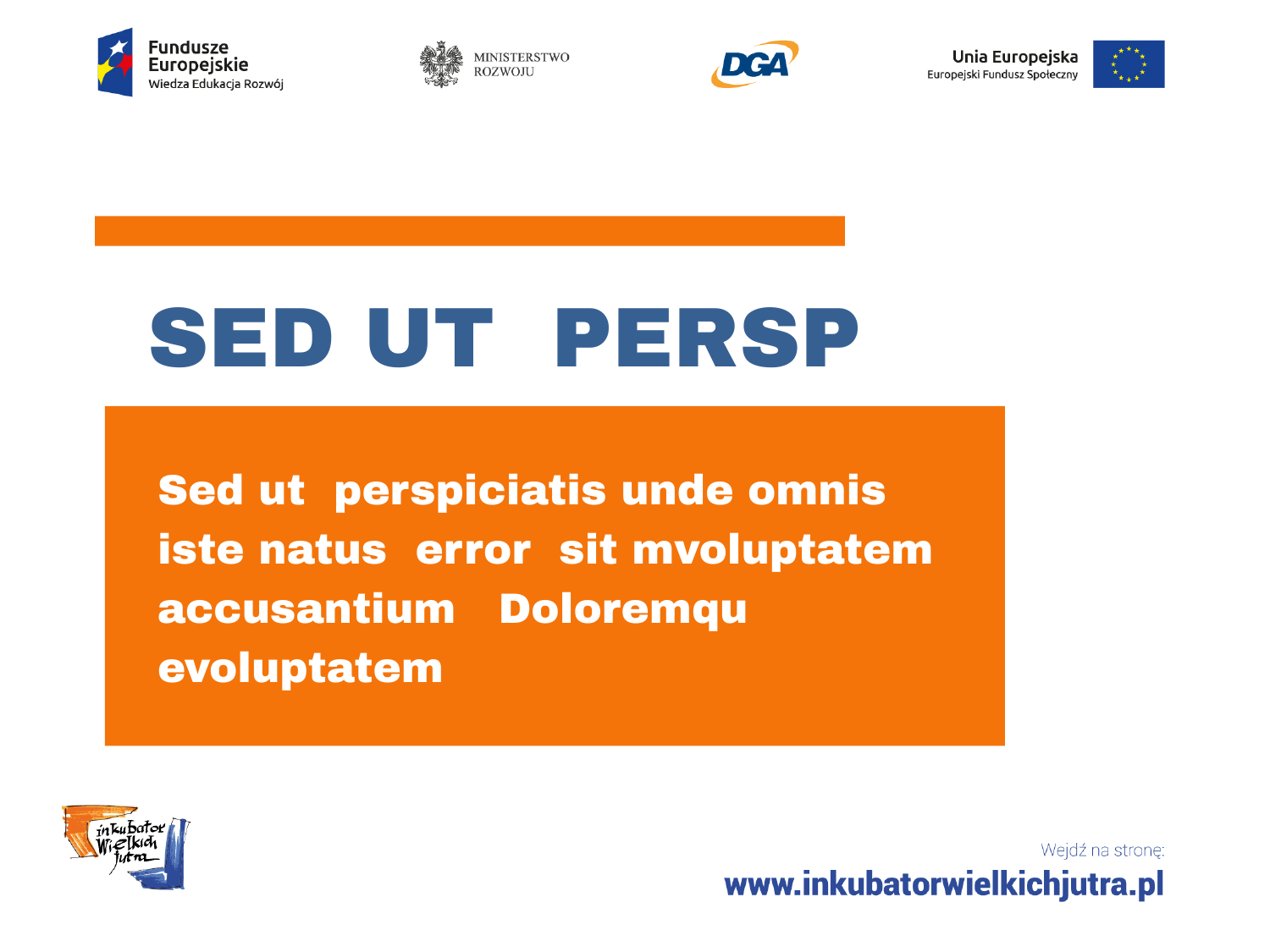

SED UT  PERSP

Sed ut  perspiciatis unde omnis
iste natus  error  sit mvoluptatem
accusantium   Doloremqu
evoluptatem